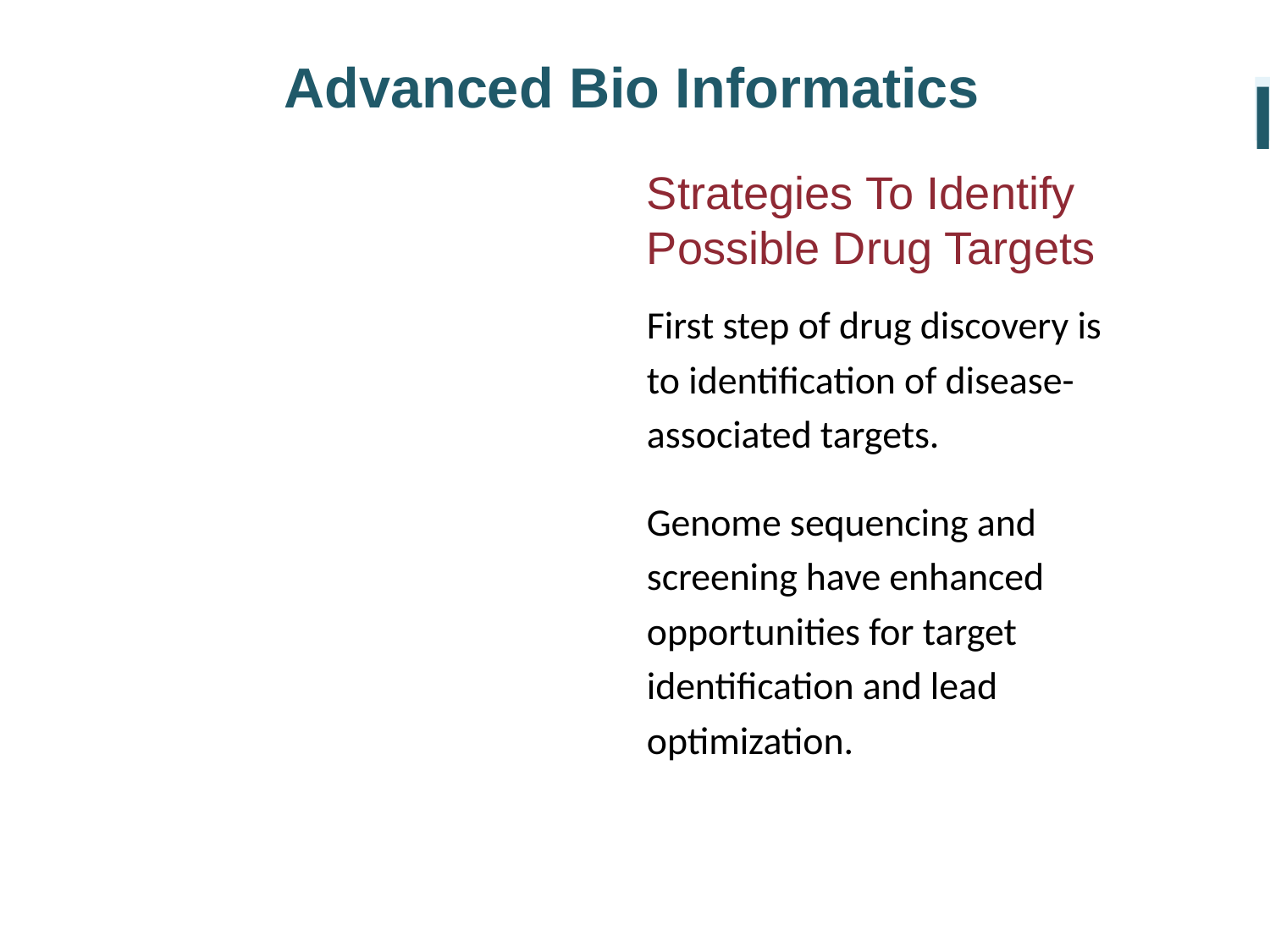

Advanced Bio Informatics
I
Strategies To Identify Possible Drug Targets
First step of drug discovery is to identification of disease-associated targets.
Genome sequencing and screening have enhanced opportunities for target identification and lead optimization.